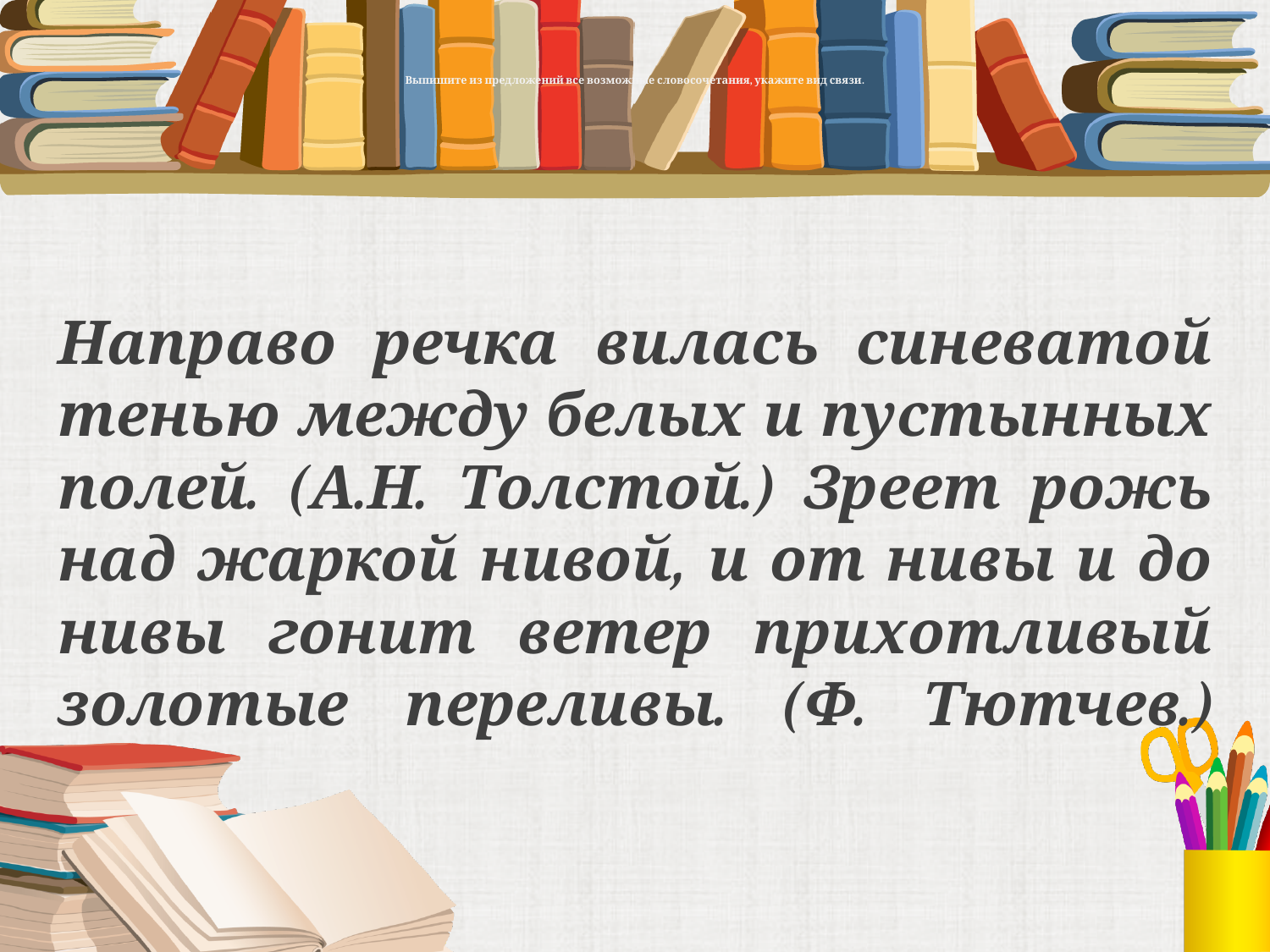

# Выпишите из предложений все возможные словосочетания, укажите вид связи.
Направо речка вилась синеватой тенью между белых и пустынных полей. (А.Н. Толстой.) Зреет рожь над жаркой нивой, и от нивы и до нивы гонит ветер прихотливый золотые переливы. (Ф. Тютчев.)